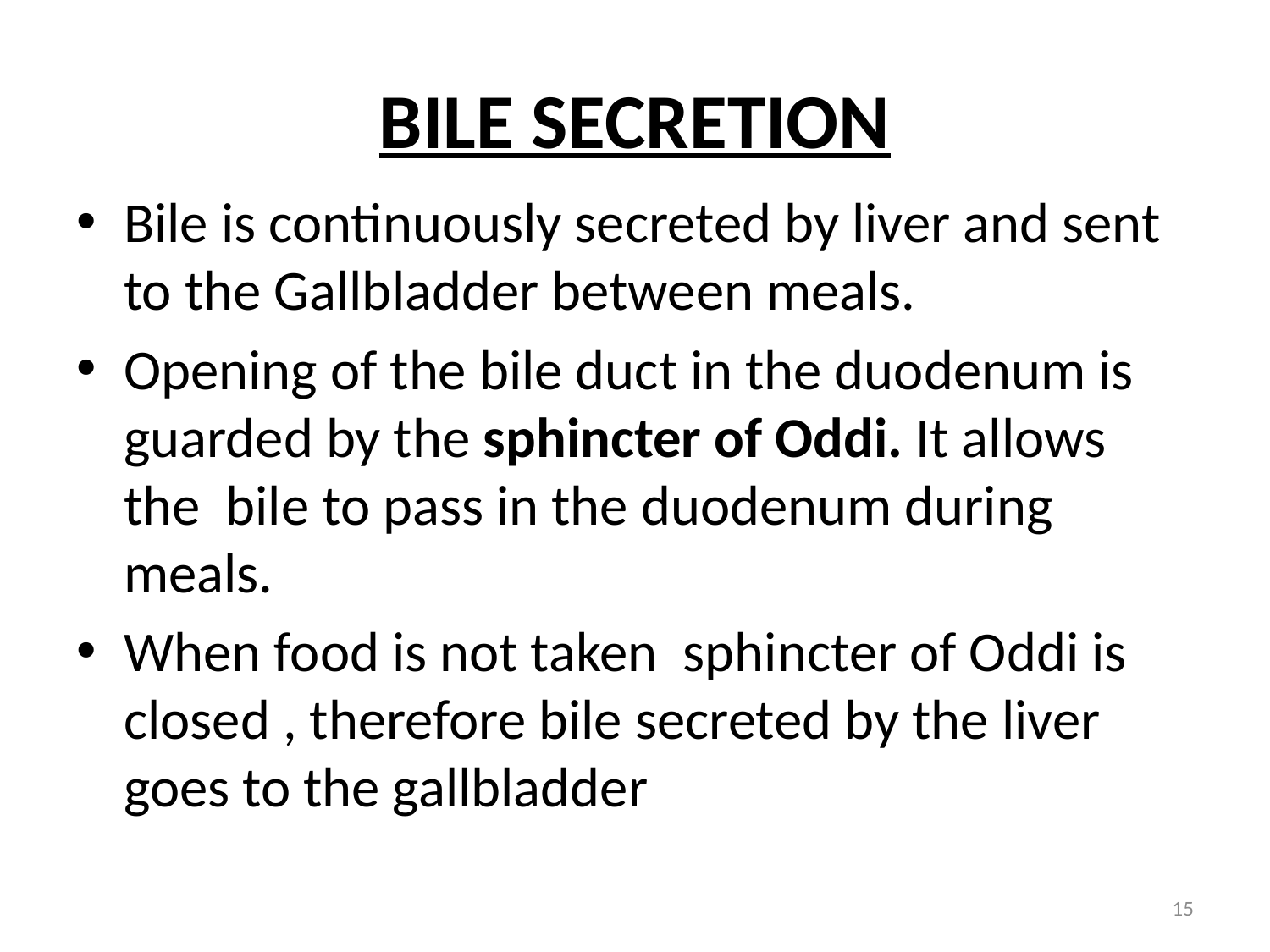

# BILE SECRETION
Bile is continuously secreted by liver and sent to the Gallbladder between meals.
Opening of the bile duct in the duodenum is guarded by the sphincter of Oddi. It allows the  bile to pass in the duodenum during meals.
When food is not taken  sphincter of Oddi is closed , therefore bile secreted by the liver goes to the gallbladder
15